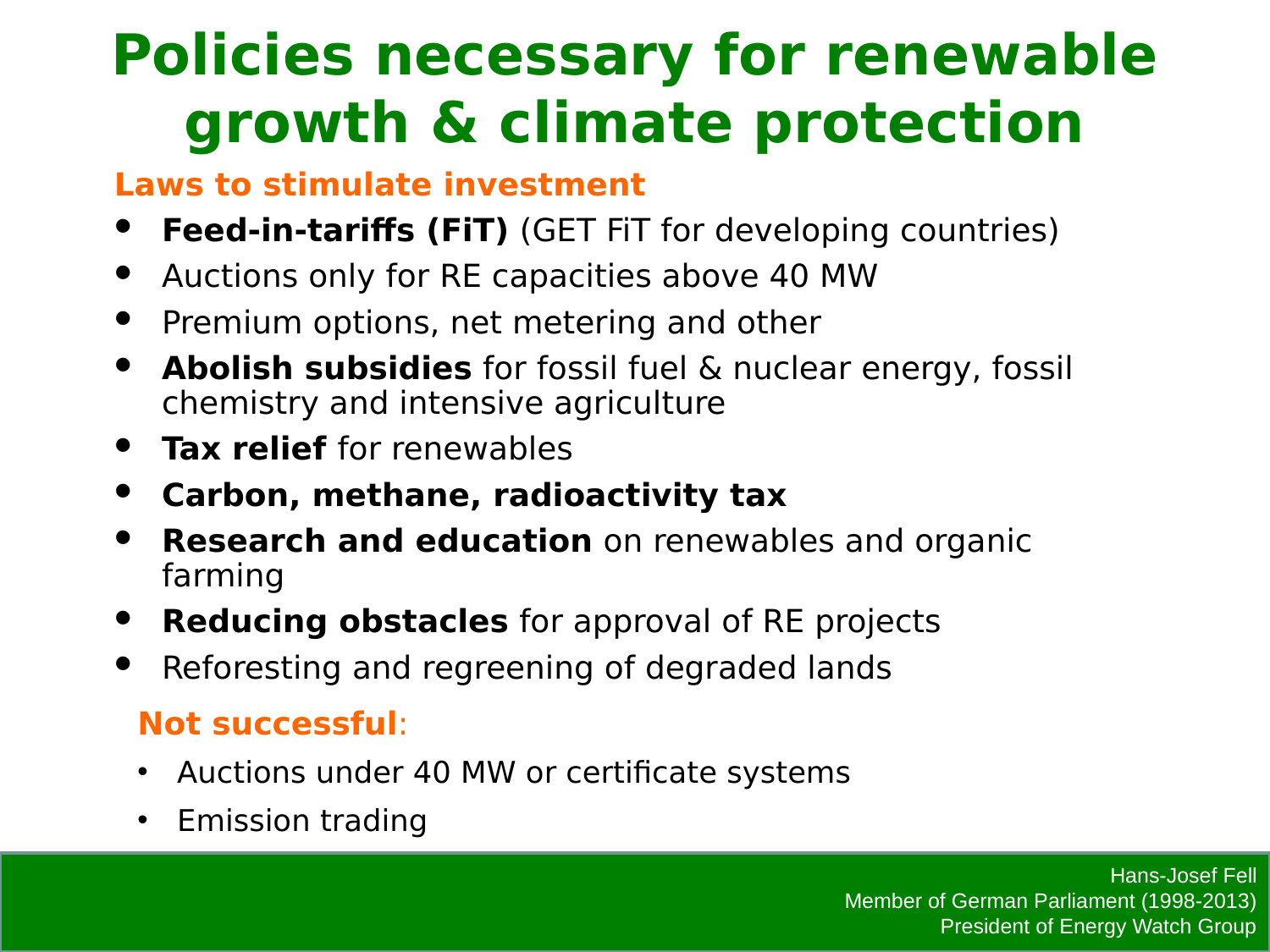

# Policies necessary for renewable growth & climate protection
Laws to stimulate investment
Feed-in-tariffs (FiT) (GET FiT for developing countries)
Auctions only for RE capacities above 40 MW
Premium options, net metering and other
Abolish subsidies for fossil fuel & nuclear energy, fossil chemistry and intensive agriculture
Tax relief for renewables
Carbon, methane, radioactivity tax
Research and education on renewables and organic farming
Reducing obstacles for approval of RE projects
Reforesting and regreening of degraded lands
Not successful:
Auctions under 40 MW or certificate systems
Emission trading